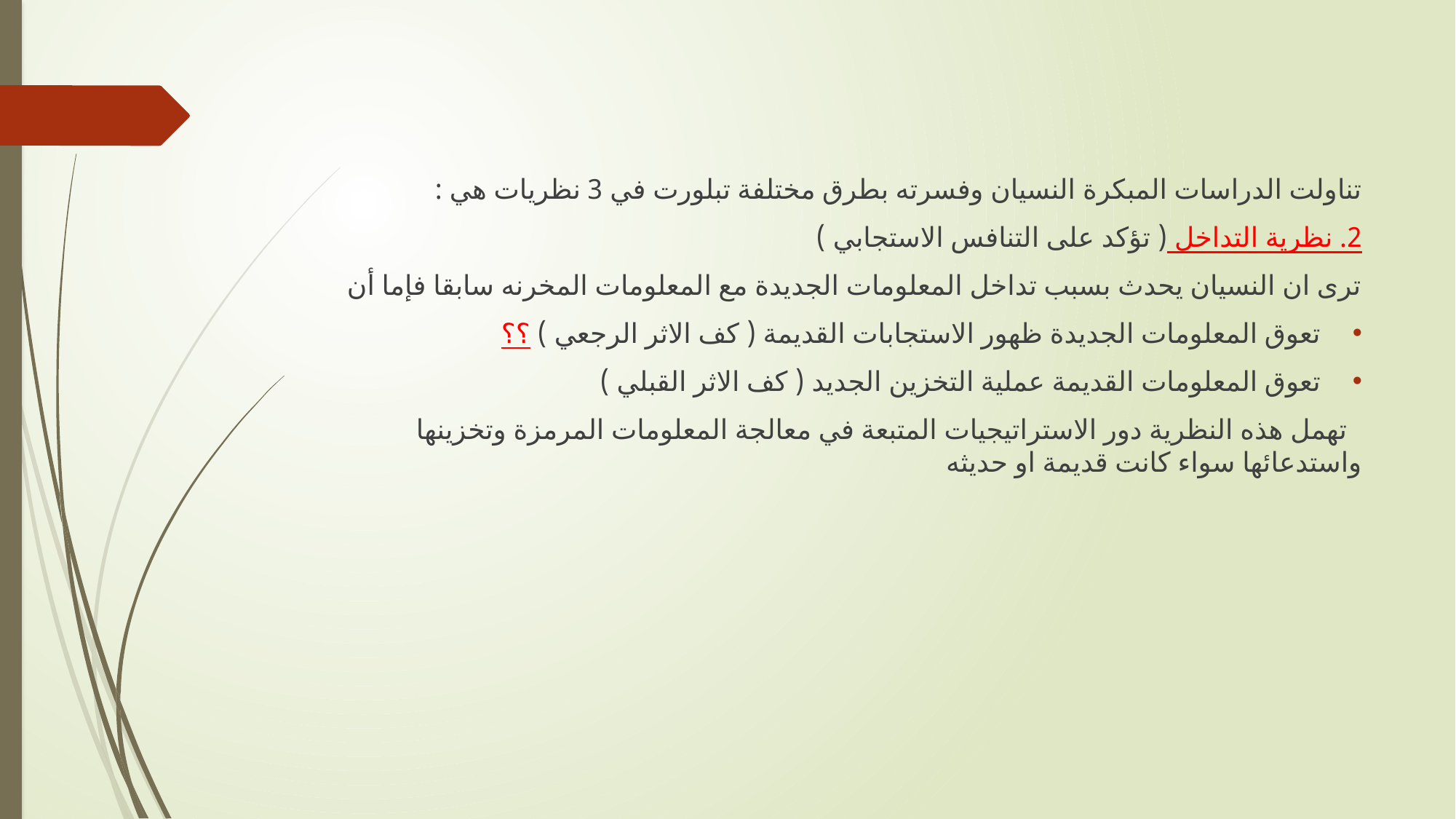

تناولت الدراسات المبكرة النسيان وفسرته بطرق مختلفة تبلورت في 3 نظريات هي :
2. نظرية التداخل ( تؤكد على التنافس الاستجابي )
ترى ان النسيان يحدث بسبب تداخل المعلومات الجديدة مع المعلومات المخرنه سابقا فإما أن
تعوق المعلومات الجديدة ظهور الاستجابات القديمة ( كف الاثر الرجعي ) ؟؟
تعوق المعلومات القديمة عملية التخزين الجديد ( كف الاثر القبلي )
  تهمل هذه النظرية دور الاستراتيجيات المتبعة في معالجة المعلومات المرمزة وتخزينها واستدعائها سواء كانت قديمة او حديثه